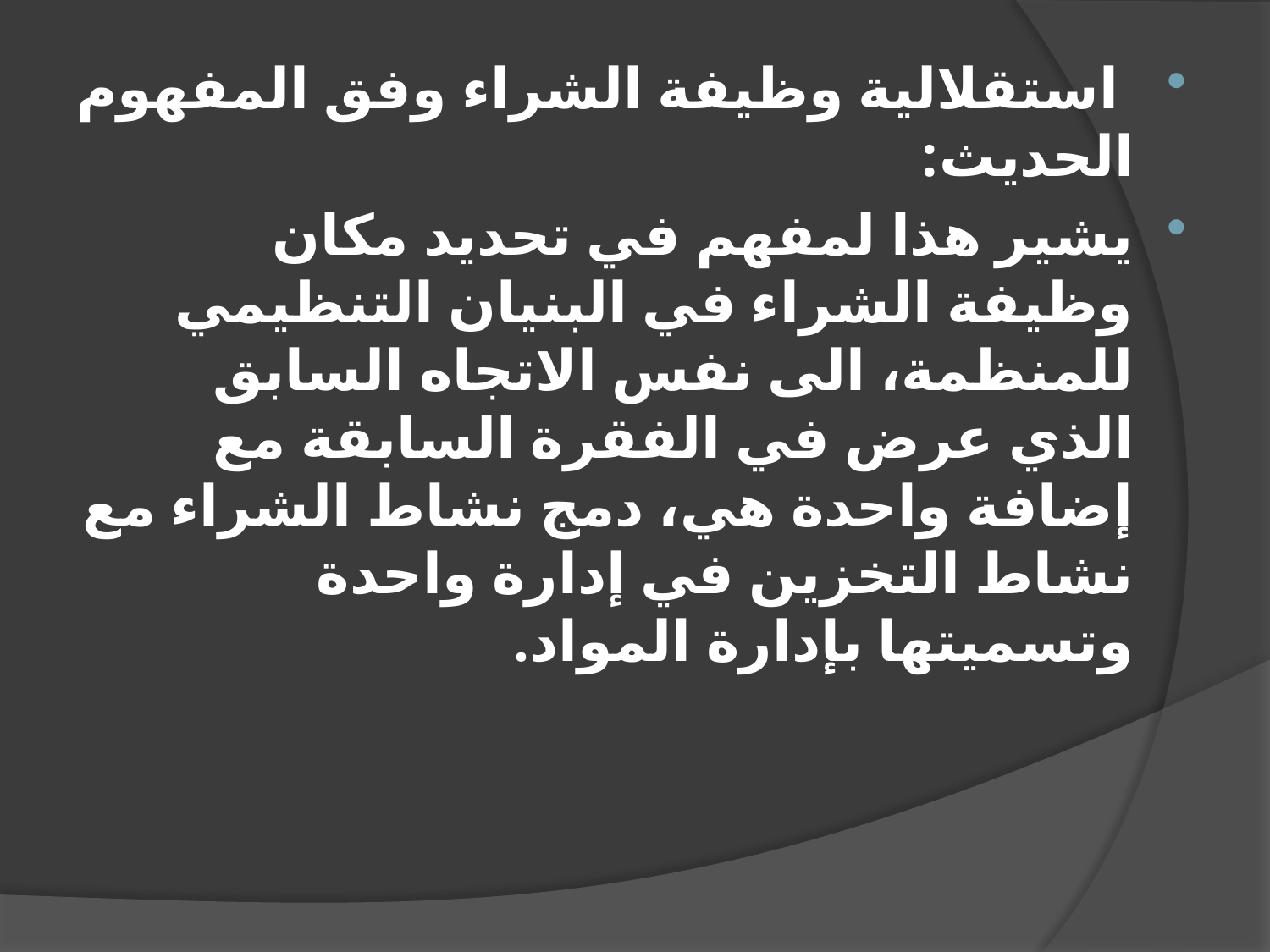

استقلالية وظيفة الشراء وفق المفهوم الحديث:
يشير هذا لمفهم في تحديد مكان وظيفة الشراء في البنيان التنظيمي للمنظمة، الى نفس الاتجاه السابق الذي عرض في الفقرة السابقة مع إضافة واحدة هي، دمج نشاط الشراء مع نشاط التخزين في إدارة واحدة وتسميتها بإدارة المواد.